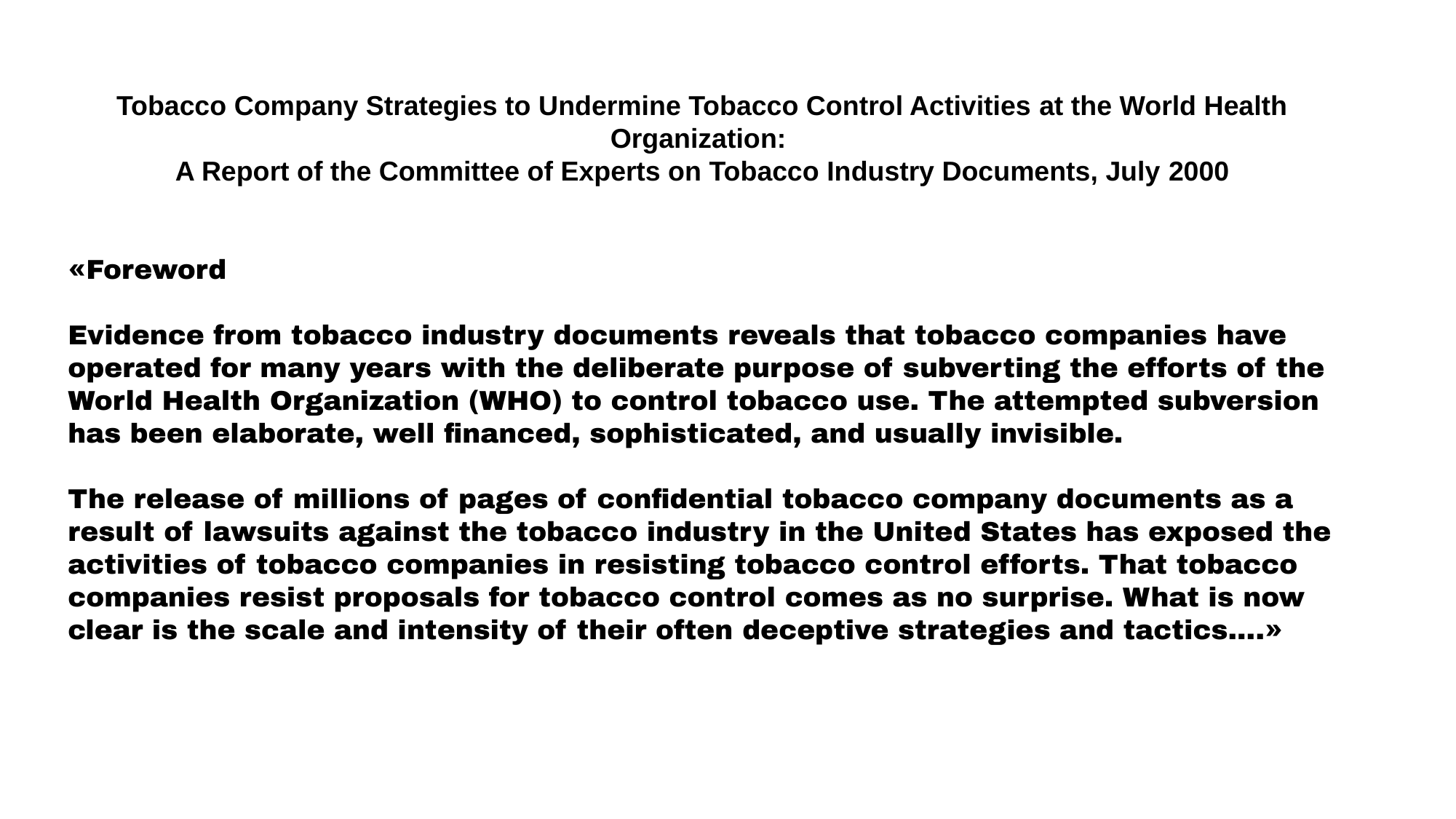

Tobacco Company Strategies to Undermine Tobacco Control Activities at the World Health Organization:
A Report of the Committee of Experts on Tobacco Industry Documents, July 2000

«Foreword

Evidence from tobacco industry documents reveals that tobacco companies have operated for many years with the deliberate purpose of subverting the efforts of the World Health Organization (WHO) to control tobacco use. The attempted subversion has been elaborate, well financed, sophisticated, and usually invisible.

The release of millions of pages of confidential tobacco company documents as a result of lawsuits against the tobacco industry in the United States has exposed the activities of tobacco companies in resisting tobacco control efforts. That tobacco companies resist proposals for tobacco control comes as no surprise. What is now clear is the scale and intensity of their often deceptive strategies and tactics….»